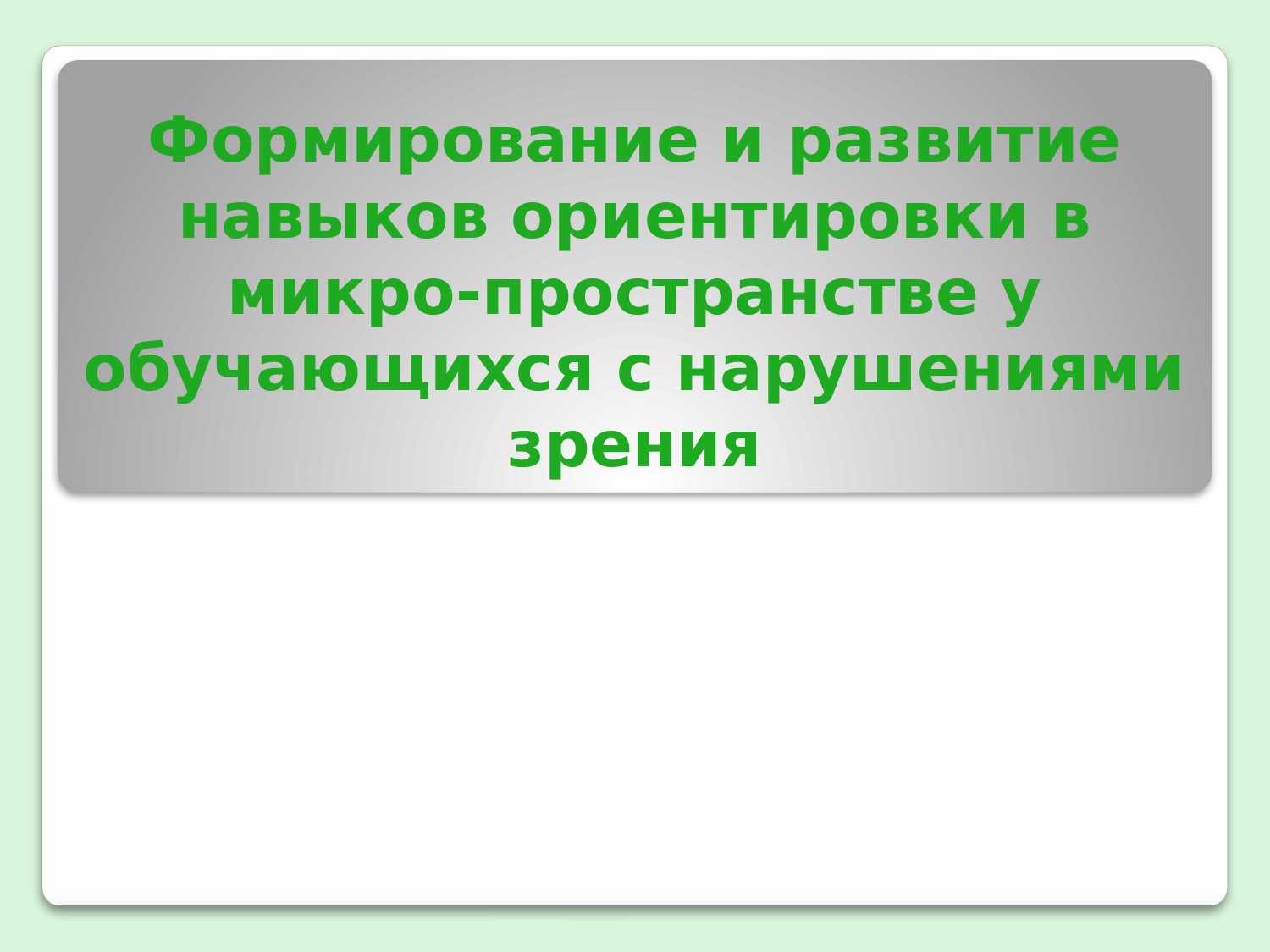

# Формирование и развитие навыков ориентировки в микро-пространстве у обучающихся с нарушениями зрения